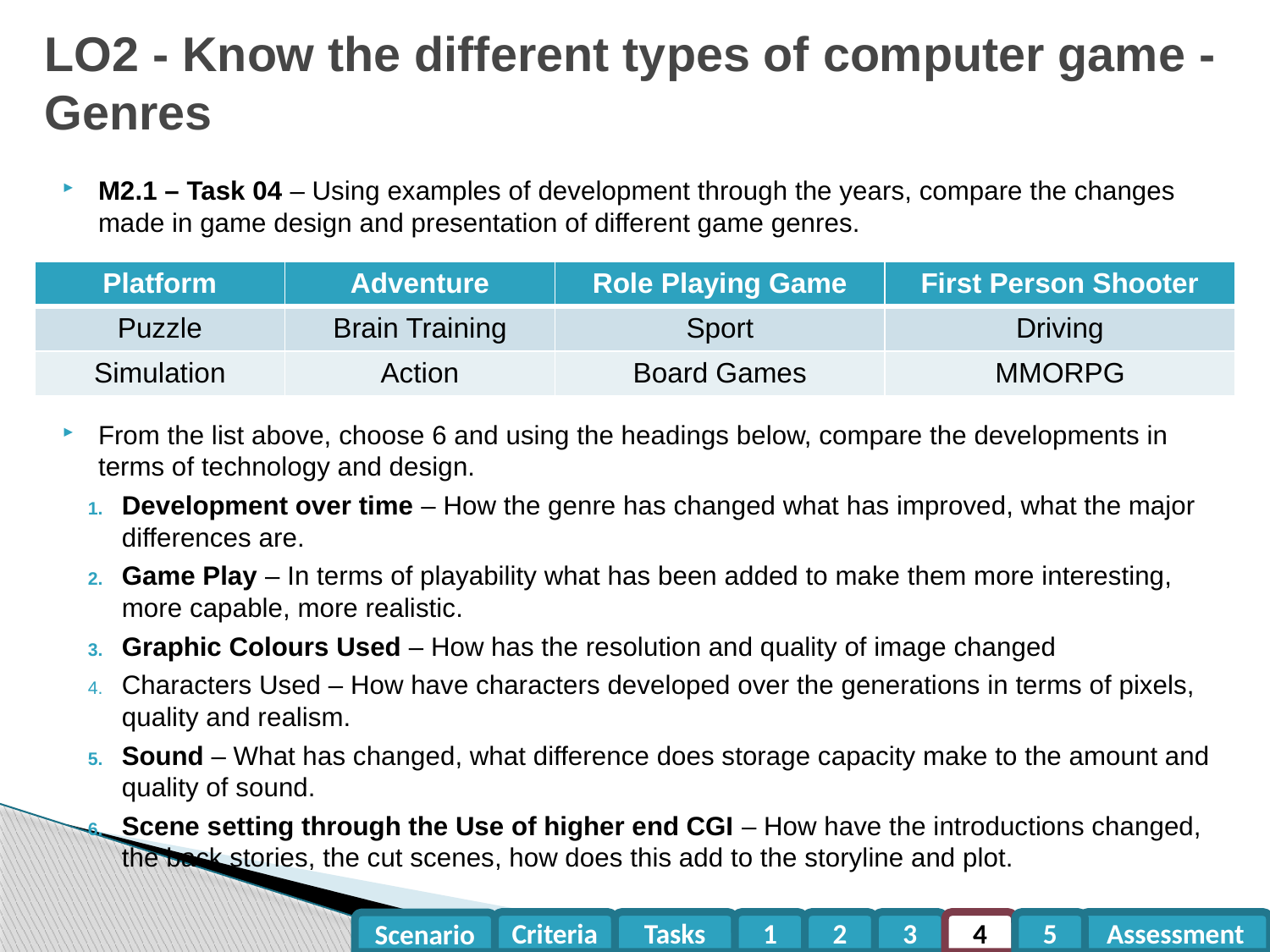

# LO2 - Know the different types of computer game - Genres
M2.1 – Task 04 – Using examples of development through the years, compare the changes made in game design and presentation of different game genres.

From the list above, choose 6 and using the headings below, compare the developments in terms of technology and design.
Development over time – How the genre has changed what has improved, what the major differences are.
Game Play – In terms of playability what has been added to make them more interesting, more capable, more realistic.
Graphic Colours Used – How has the resolution and quality of image changed
Characters Used – How have characters developed over the generations in terms of pixels, quality and realism.
Sound – What has changed, what difference does storage capacity make to the amount and quality of sound.
Scene setting through the Use of higher end CGI – How have the introductions changed, the back stories, the cut scenes, how does this add to the storyline and plot.
| Platform | Adventure | Role Playing Game | First Person Shooter |
| --- | --- | --- | --- |
| Puzzle | Brain Training | Sport | Driving |
| Simulation | Action | Board Games | MMORPG |
Criteria
Tasks
1
2
3
4
5
Assessment
Scenario